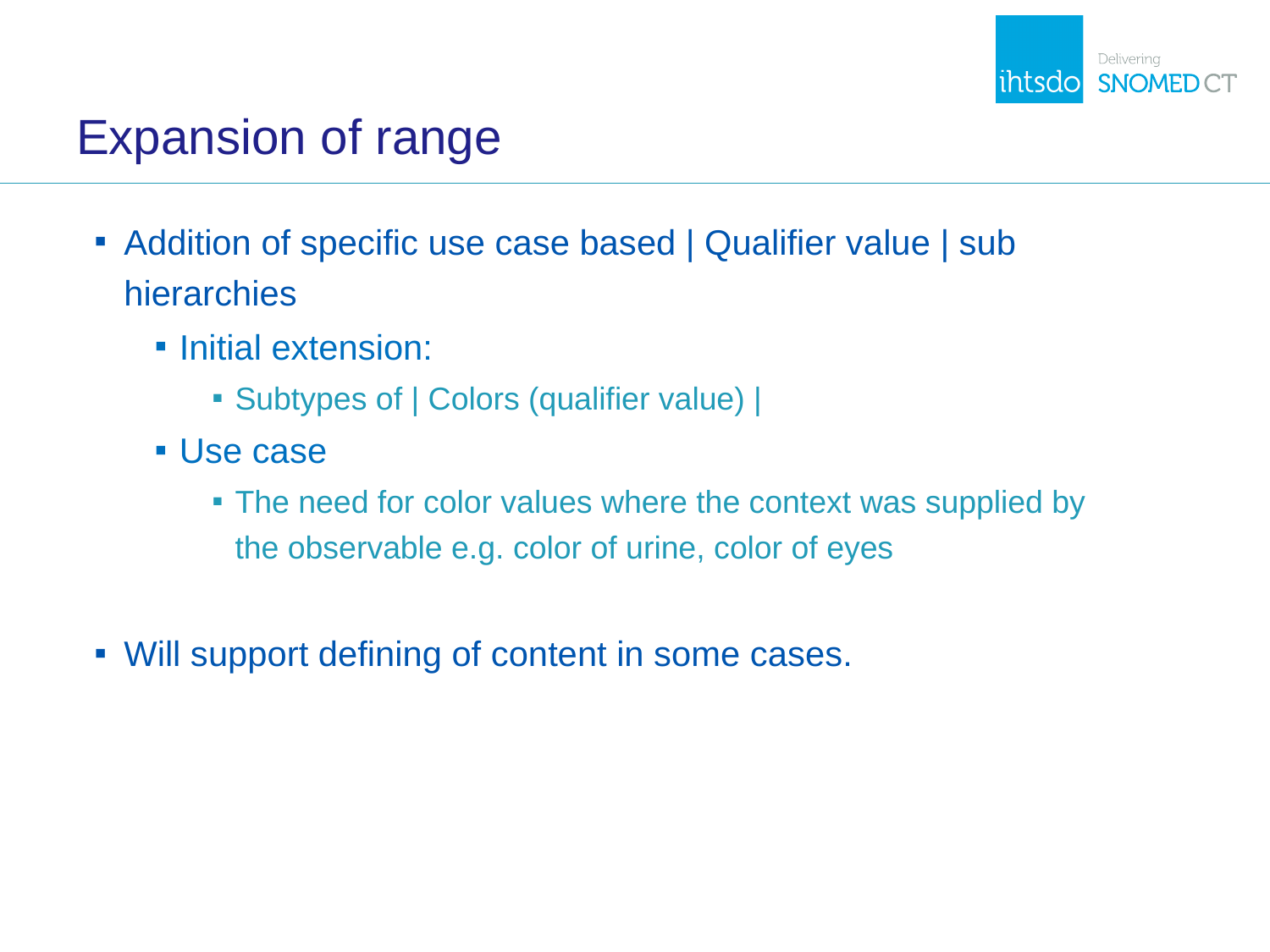

# Expansion of range
Addition of specific use case based | Qualifier value | sub hierarchies
Initial extension:
Subtypes of | Colors (qualifier value) |
Use case
The need for color values where the context was supplied by the observable e.g. color of urine, color of eyes

Will support defining of content in some cases.